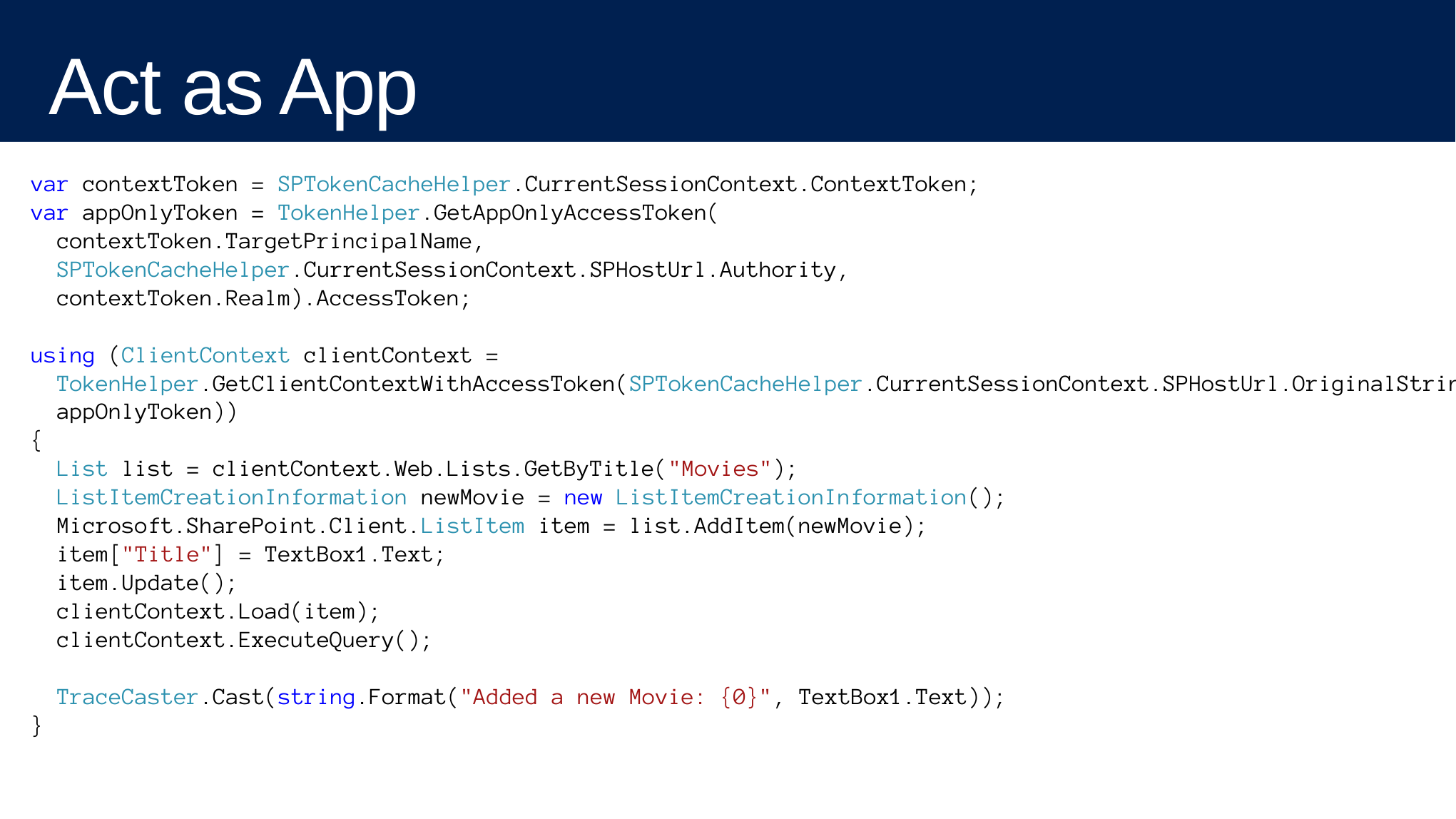

# Act as App
var contextToken = SPTokenCacheHelper.CurrentSessionContext.ContextToken;
var appOnlyToken = TokenHelper.GetAppOnlyAccessToken(
  contextToken.TargetPrincipalName,
  SPTokenCacheHelper.CurrentSessionContext.SPHostUrl.Authority,
  contextToken.Realm).AccessToken;

using (ClientContext clientContext =
  TokenHelper.GetClientContextWithAccessToken(SPTokenCacheHelper.CurrentSessionContext.SPHostUrl.OriginalString,
  appOnlyToken))
{
  List list = clientContext.Web.Lists.GetByTitle("Movies");
  ListItemCreationInformation newMovie = new ListItemCreationInformation();
  Microsoft.SharePoint.Client.ListItem item = list.AddItem(newMovie);
  item["Title"] = TextBox1.Text;
  item.Update();
  clientContext.Load(item);
  clientContext.ExecuteQuery();

  TraceCaster.Cast(string.Format("Added a new Movie: {0}", TextBox1.Text));
}